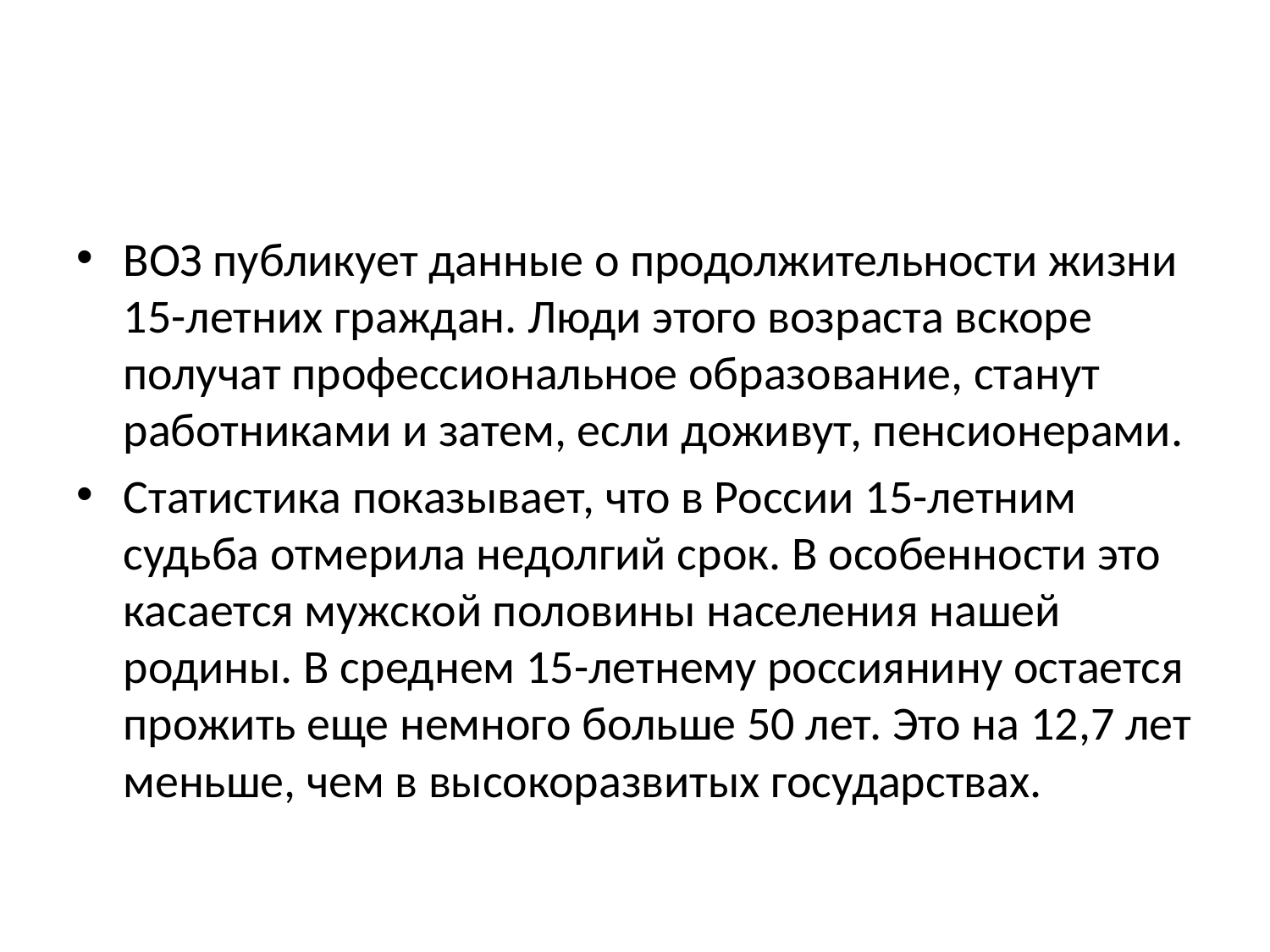

#
ВОЗ публикует данные о продолжительности жизни 15-летних граждан. Люди этого возраста вскоре получат профессиональное образование, станут работниками и затем, если доживут, пенсионерами.
Статистика показывает, что в России 15-летним судьба отмерила недолгий срок. В особенности это касается мужской половины населения нашей родины. В среднем 15-летнему россиянину остается прожить еще немного больше 50 лет. Это на 12,7 лет меньше, чем в высокоразвитых государствах.